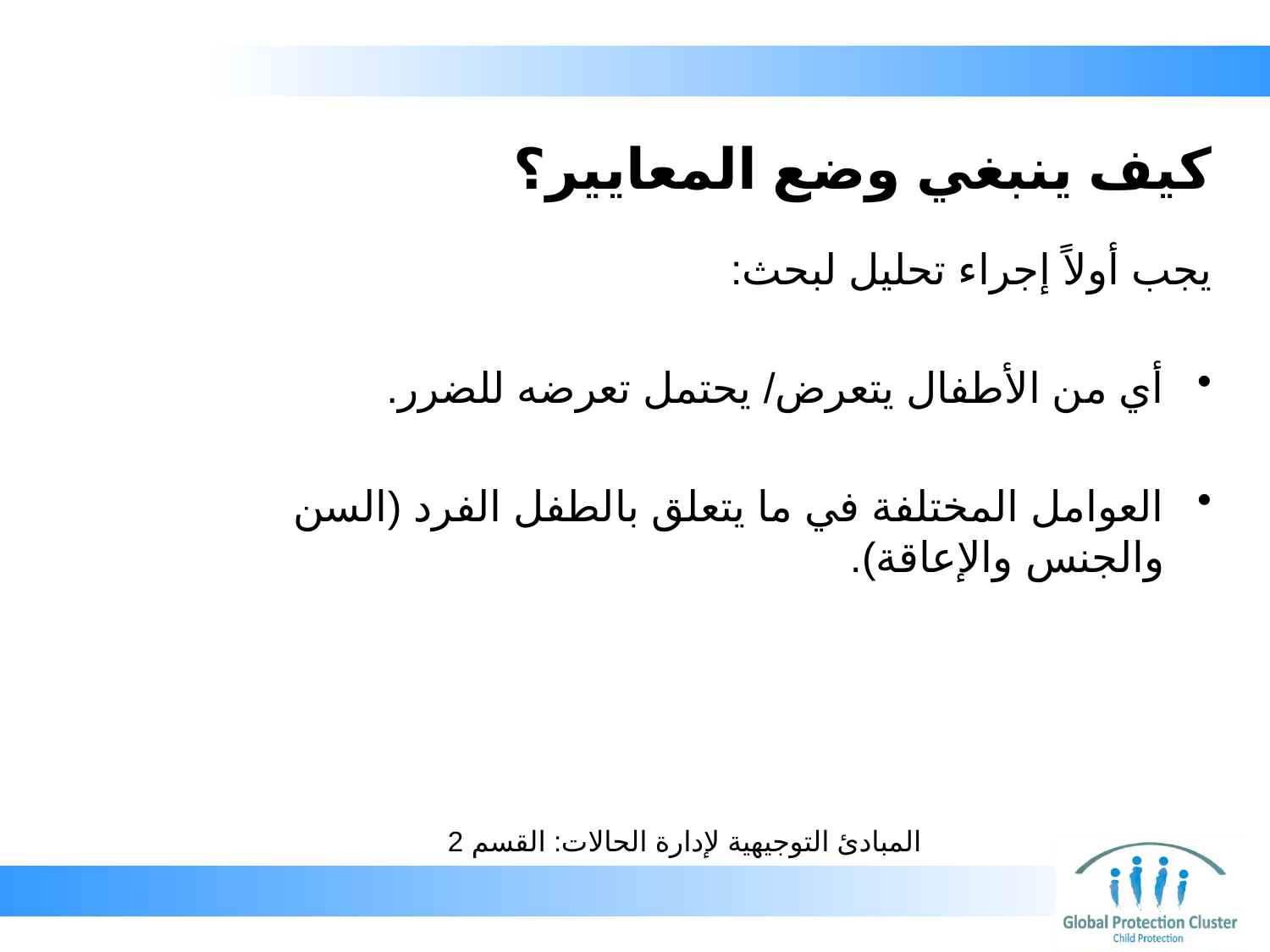

# كيف ينبغي وضع المعايير؟
يجب أولاً إجراء تحليل لبحث:

أي من الأطفال يتعرض/ يحتمل تعرضه للضرر.

العوامل المختلفة في ما يتعلق بالطفل الفرد (السن والجنس والإعاقة).

المبادئ التوجيهية لإدارة الحالات: القسم 2